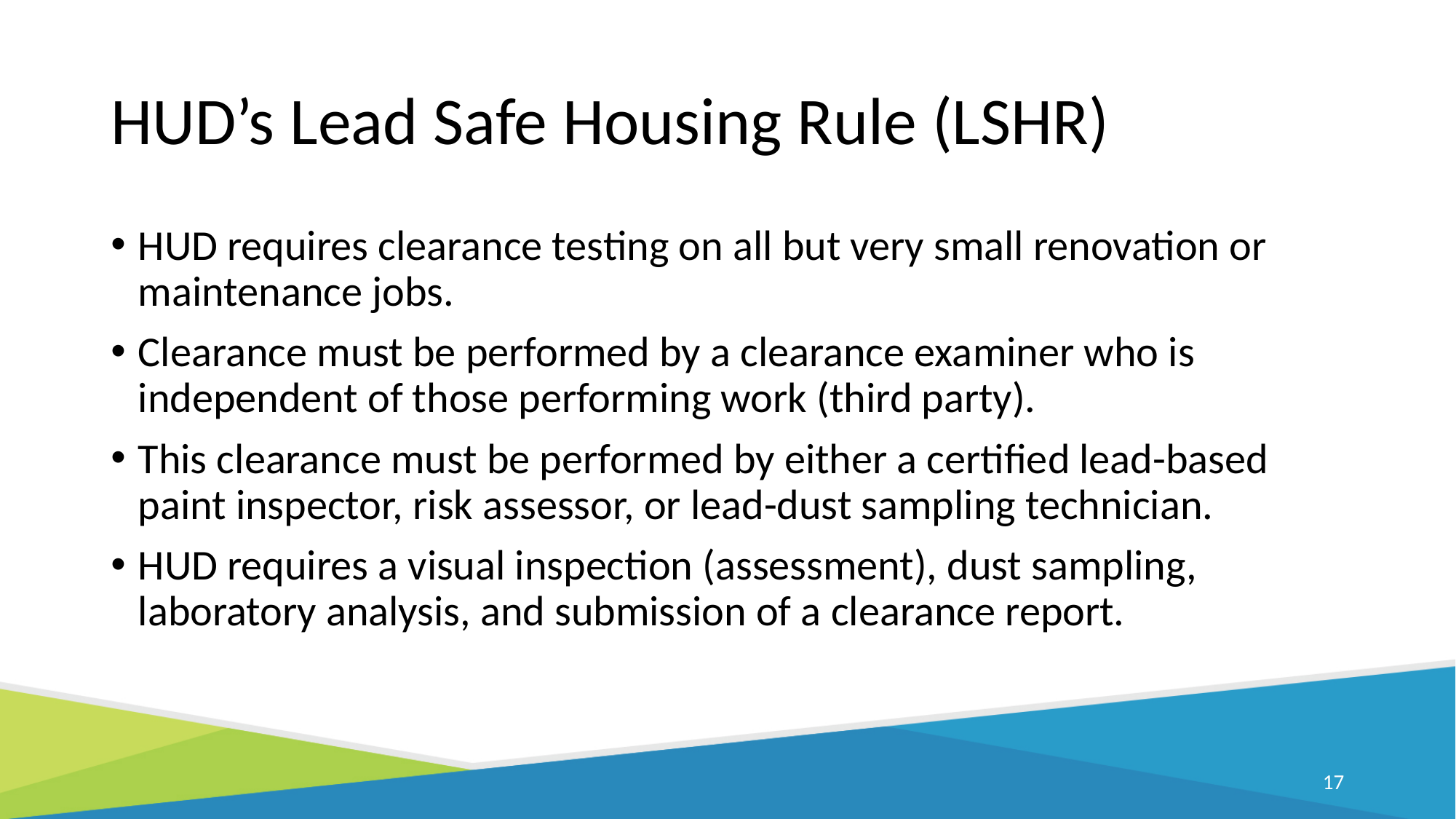

# HUD’s Lead Safe Housing Rule (LSHR)
HUD requires clearance testing on all but very small renovation or maintenance jobs.
Clearance must be performed by a clearance examiner who is independent of those performing work (third party).
This clearance must be performed by either a certified lead-based paint inspector, risk assessor, or lead-dust sampling technician.
HUD requires a visual inspection (assessment), dust sampling, laboratory analysis, and submission of a clearance report.

17